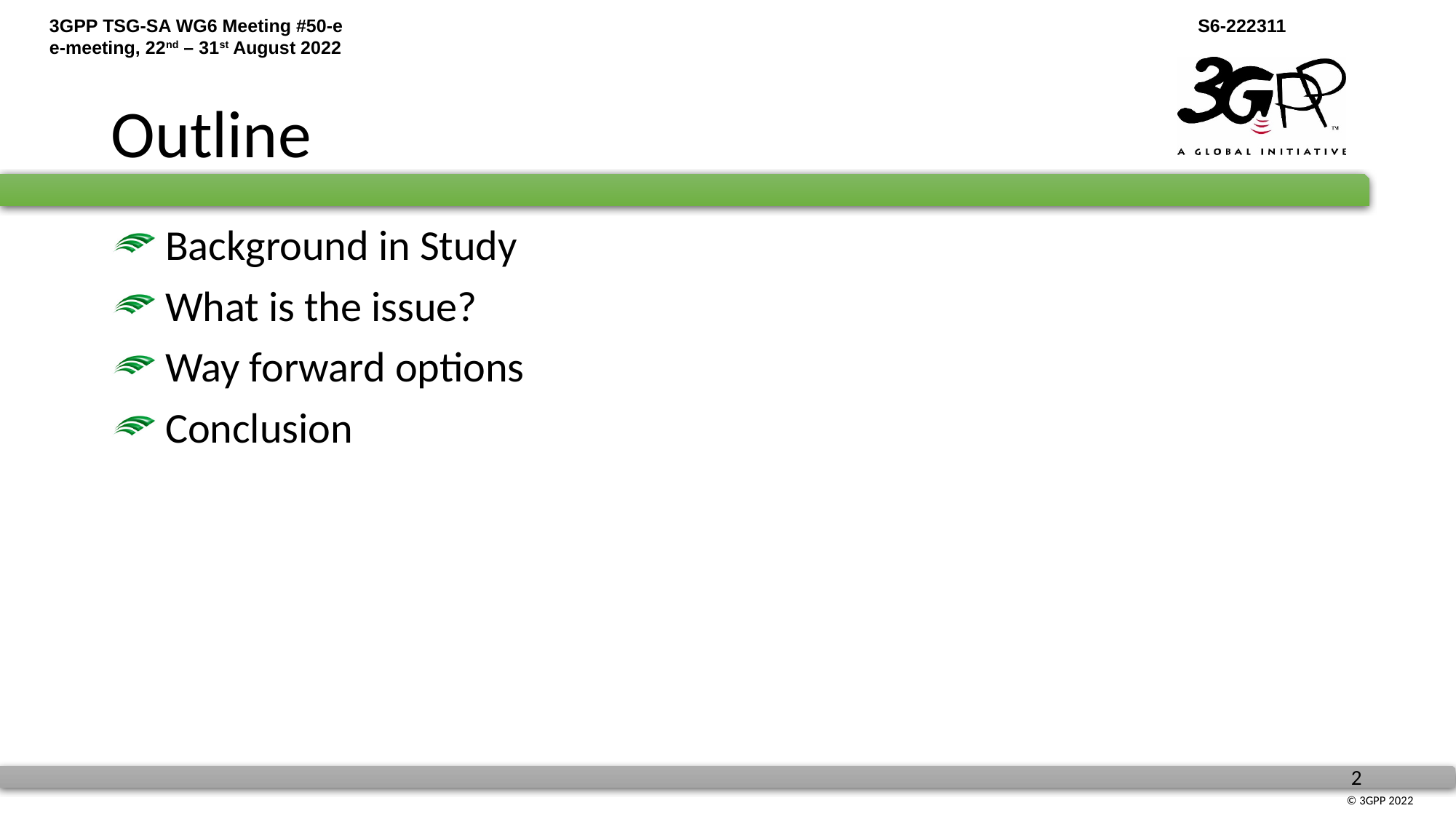

# Outline
 Background in Study
 What is the issue?
 Way forward options
 Conclusion